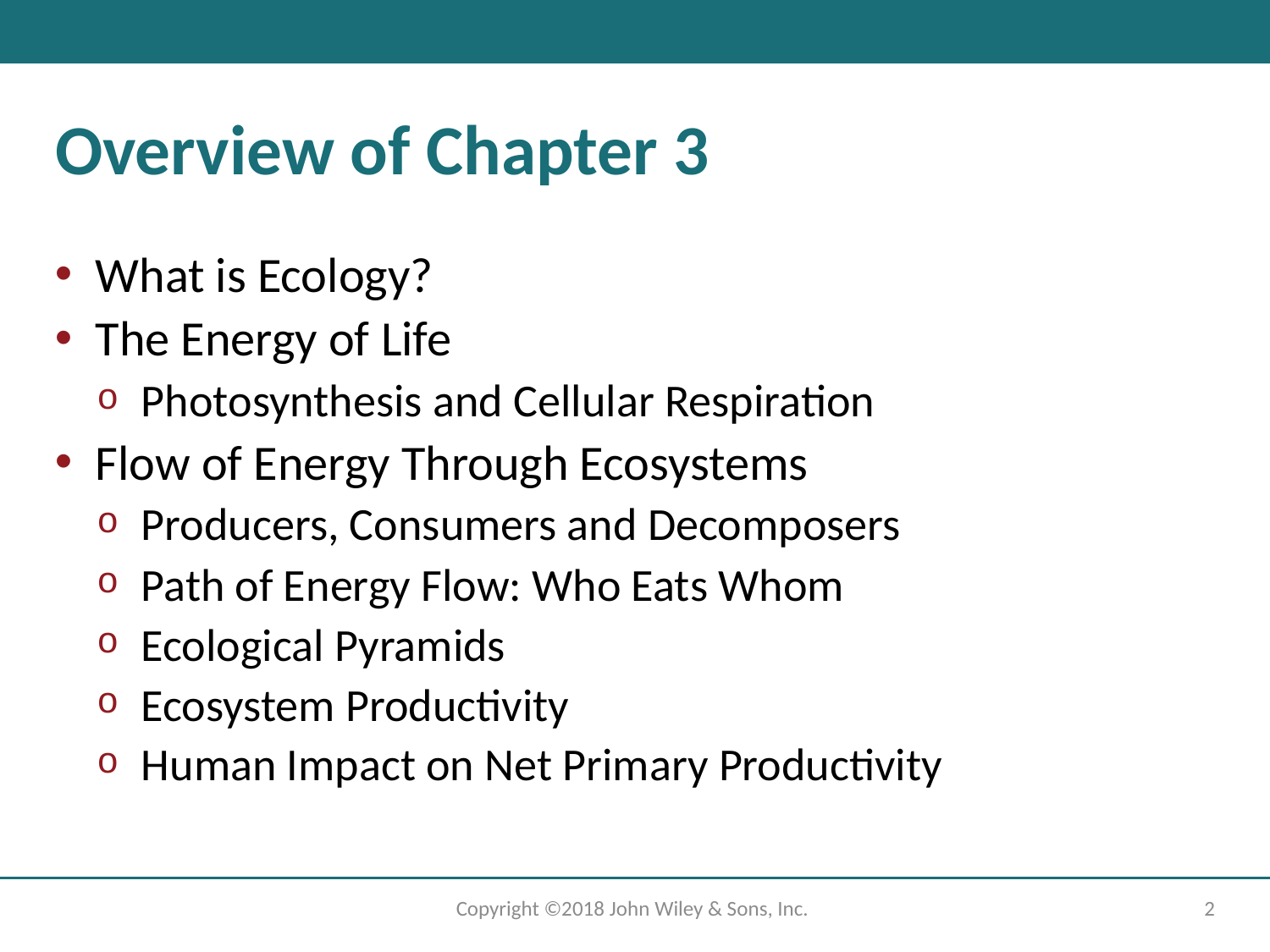

# Overview of Chapter 3
What is Ecology?
The Energy of Life
Photosynthesis and Cellular Respiration
Flow of Energy Through Ecosystems
Producers, Consumers and Decomposers
Path of Energy Flow: Who Eats Whom
Ecological Pyramids
Ecosystem Productivity
Human Impact on Net Primary Productivity
Copyright ©2018 John Wiley & Sons, Inc.
2